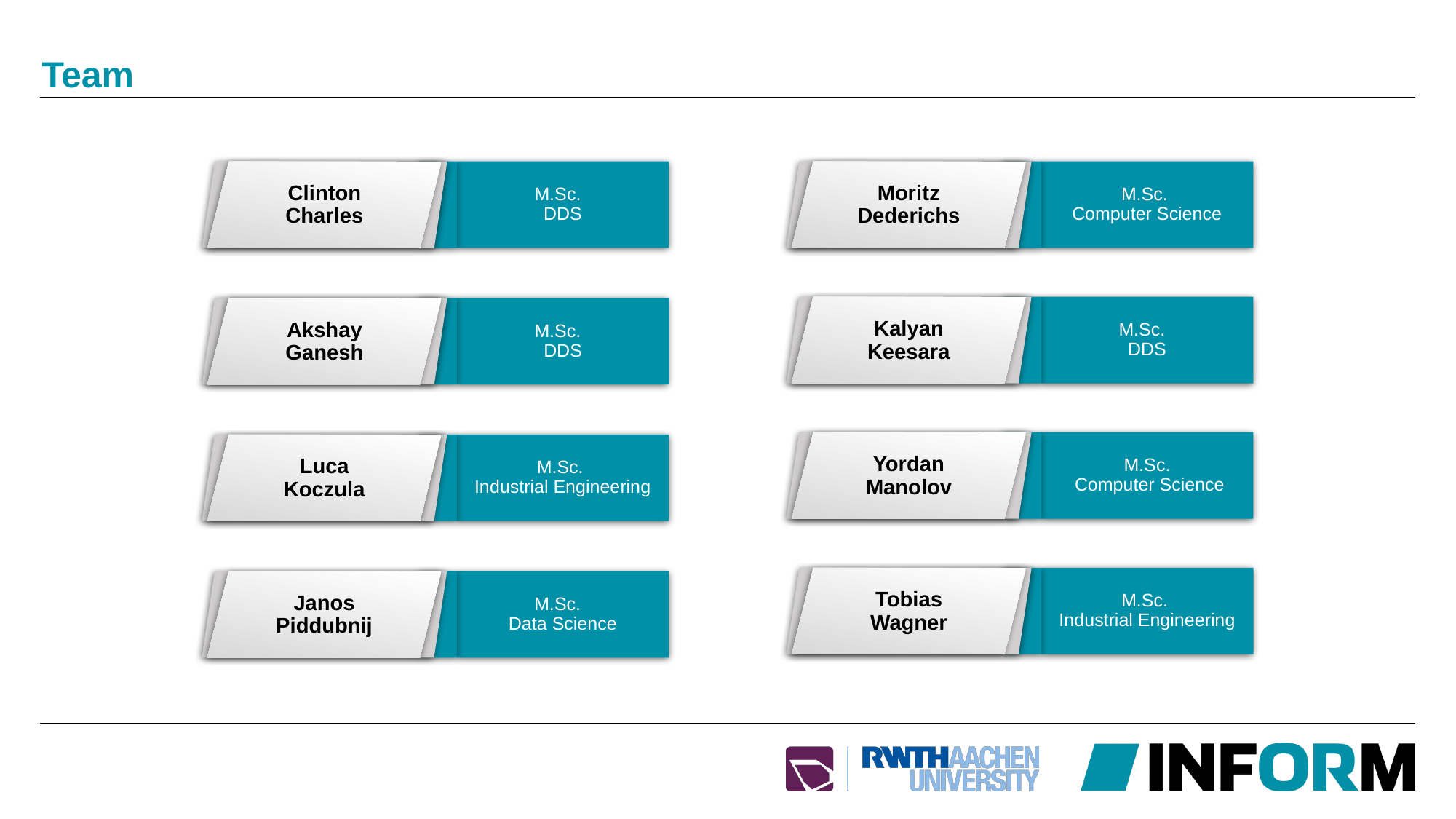

# Team
M.Sc.
Computer Science

Moritz Dederichs

Clinton
Charles

M.Sc.
DDS

Kalyan
Keesara

M.Sc.
DDS

Akshay
Ganesh

M.Sc.
DDS

Yordan Manolov

M.Sc.
 Computer Science

Luca
Koczula

M.Sc.
Industrial Engineering

Tobias
Wagner

M.Sc.
Industrial Engineering

Janos Piddubnij

M.Sc.
Data Science